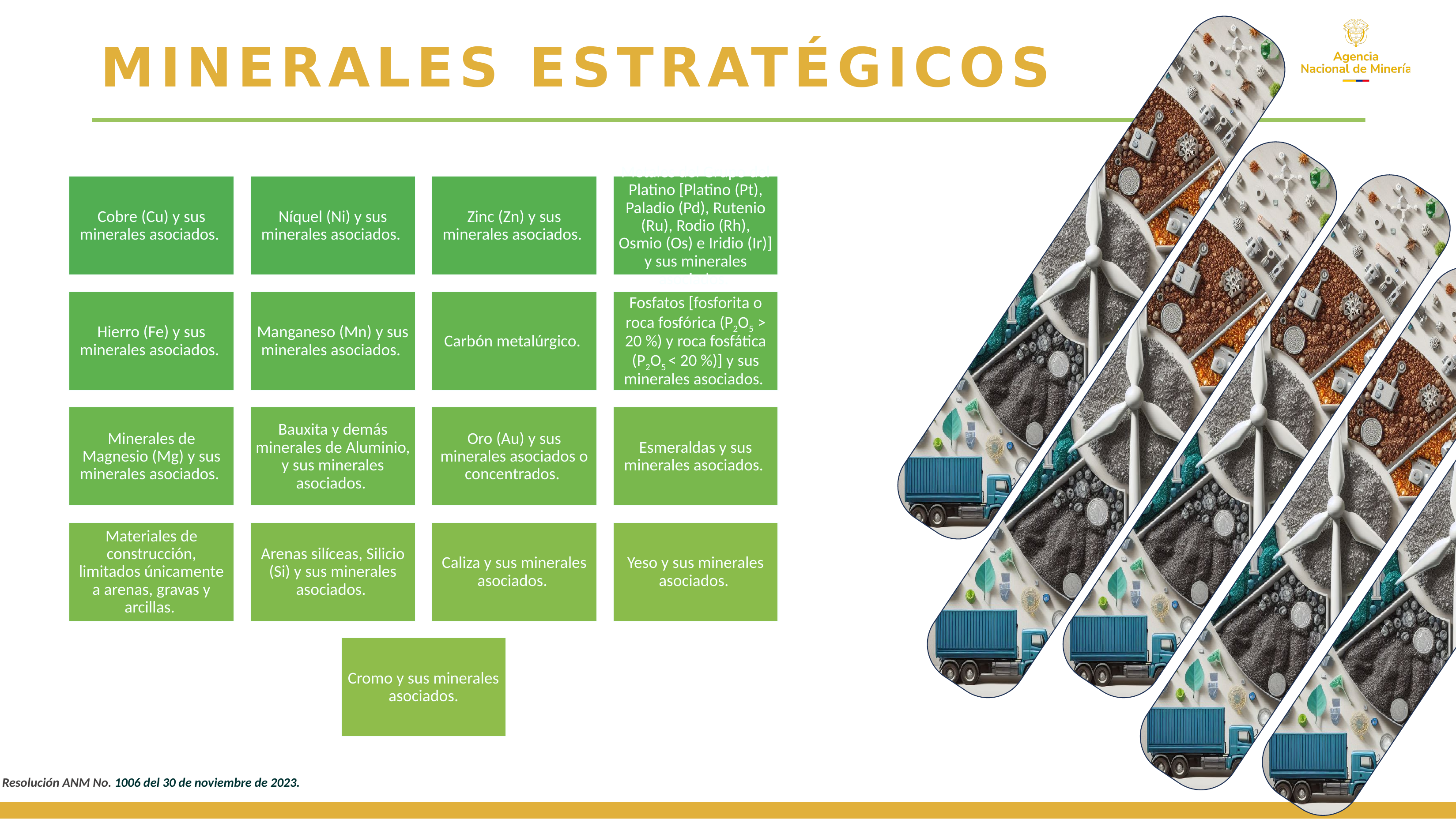

# MINERALES ESTRATÉGICOS

Cobre (Cu) y sus minerales asociados.
Níquel (Ni) y sus minerales asociados.
Zinc (Zn) y sus minerales asociados.
Metales del Grupo del Platino [Platino (Pt), Paladio (Pd), Rutenio (Ru), Rodio (Rh), Osmio (Os) e Iridio (Ir)] y sus minerales asociados.
Hierro (Fe) y sus minerales asociados.
Manganeso (Mn) y sus minerales asociados.
Carbón metalúrgico.
Fosfatos [fosforita o roca fosfórica (P2O5 > 20 %) y roca fosfática (P2O5 < 20 %)] y sus minerales asociados.
Minerales de Magnesio (Mg) y sus minerales asociados.
Bauxita y demás minerales de Aluminio, y sus minerales asociados.
Oro (Au) y sus minerales asociados o concentrados.
Esmeraldas y sus minerales asociados.
Materiales de construcción, limitados únicamente a arenas, gravas y arcillas.
Arenas silíceas, Silicio (Si) y sus minerales asociados.
Caliza y sus minerales asociados.
Yeso y sus minerales asociados.
Cromo y sus minerales asociados.
Resolución ANM No. 1006 del 30 de noviembre de 2023.